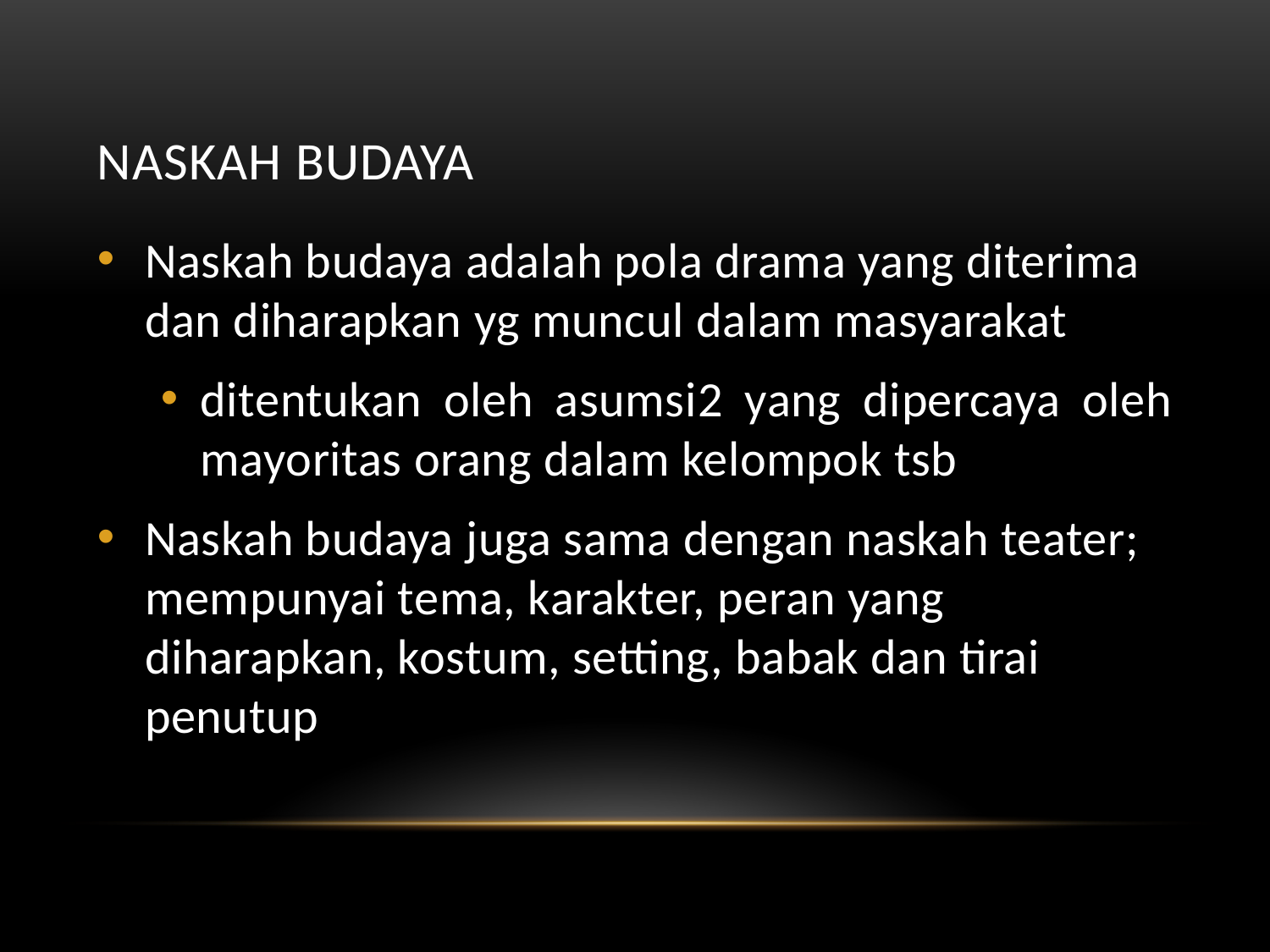

# Naskah Budaya
Naskah budaya adalah pola drama yang diterima dan diharapkan yg muncul dalam masyarakat
ditentukan oleh asumsi2 yang dipercaya oleh mayoritas orang dalam kelompok tsb
Naskah budaya juga sama dengan naskah teater; mempunyai tema, karakter, peran yang diharapkan, kostum, setting, babak dan tirai penutup